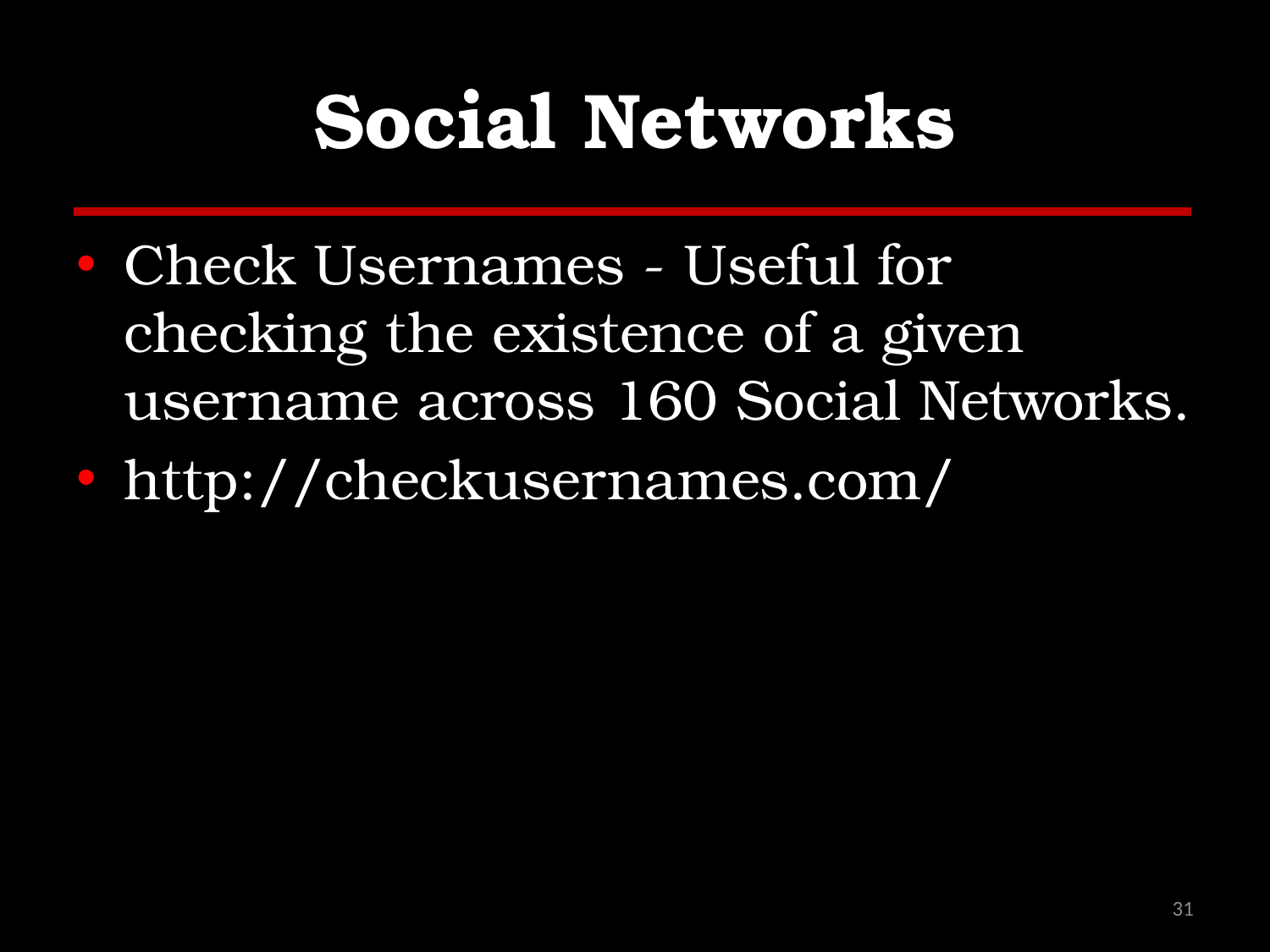

# Social Networks
Check Usernames - Useful for checking the existence of a given username across 160 Social Networks.
http://checkusernames.com/
31